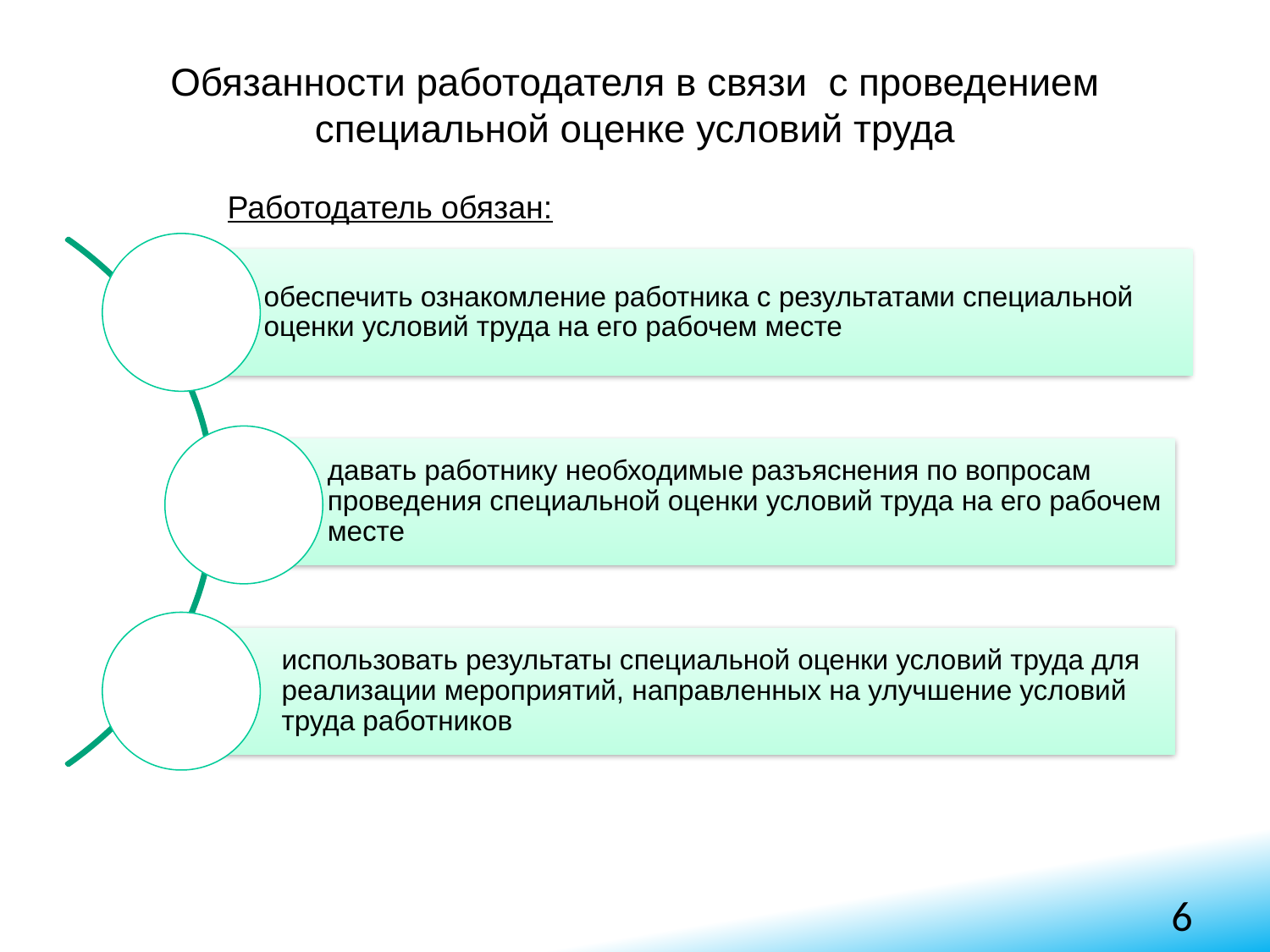

Обязанности работодателя в связи  с проведением специальной оценке условий труда
Работодатель обязан:
обеспечить ознакомление работника с результатами специальной оценки условий труда на его рабочем месте
давать работнику необходимые разъяснения по вопросам проведения специальной оценки условий труда на его рабочем месте
использовать результаты специальной оценки условий труда для реализации мероприятий, направленных на улучшение условий труда работников
6